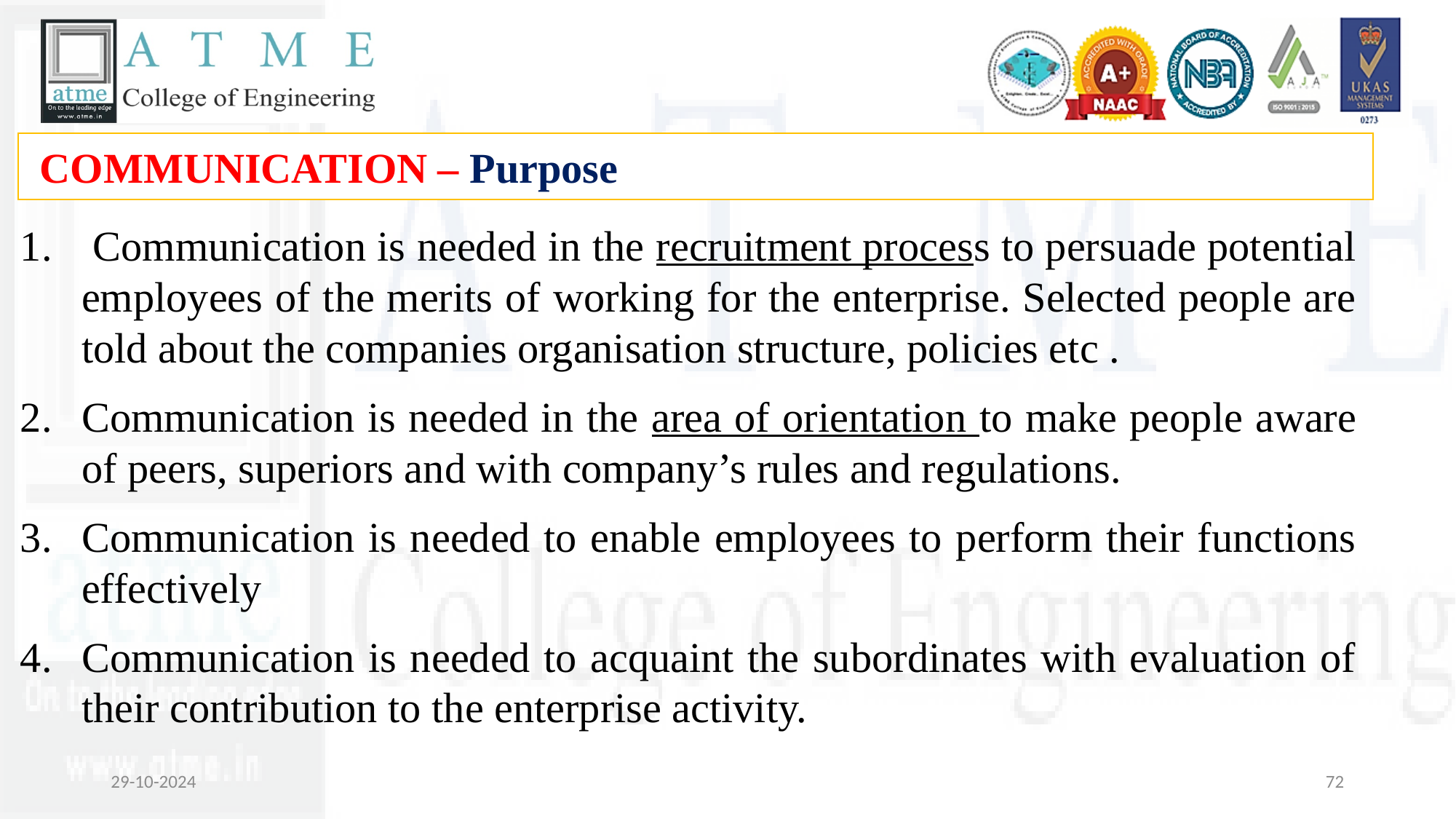

COMMUNICATION – Purpose

 Communication is needed in the recruitment process to persuade potential employees of the merits of working for the enterprise. Selected people are told about the companies organisation structure, policies etc .
Communication is needed in the area of orientation to make people aware of peers, superiors and with company’s rules and regulations.
Communication is needed to enable employees to perform their functions effectively
Communication is needed to acquaint the subordinates with evaluation of their contribution to the enterprise activity.

29-10-2024
72